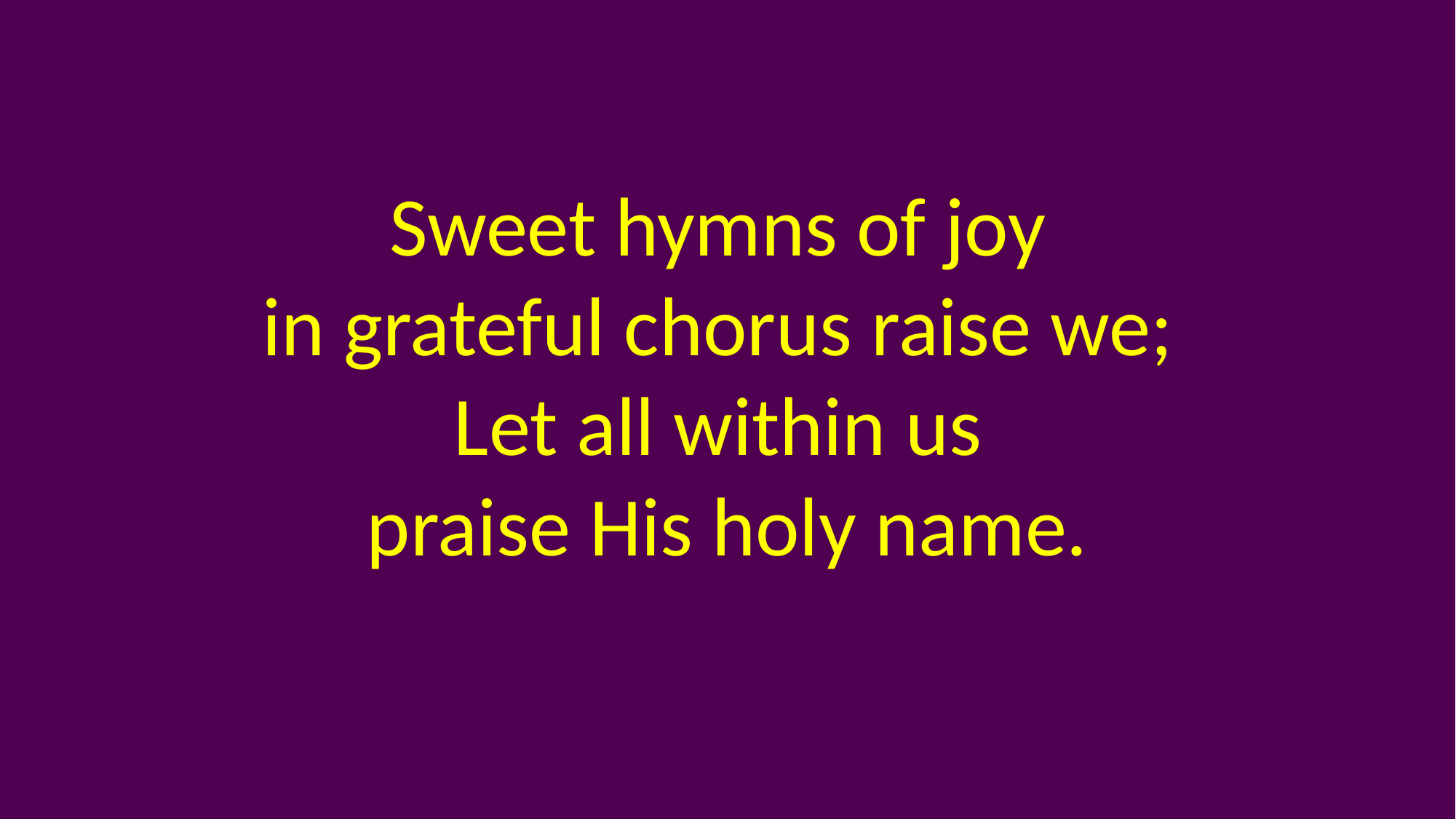

Sweet hymns of joy
in grateful chorus raise we;
Let all within us
praise His holy name.